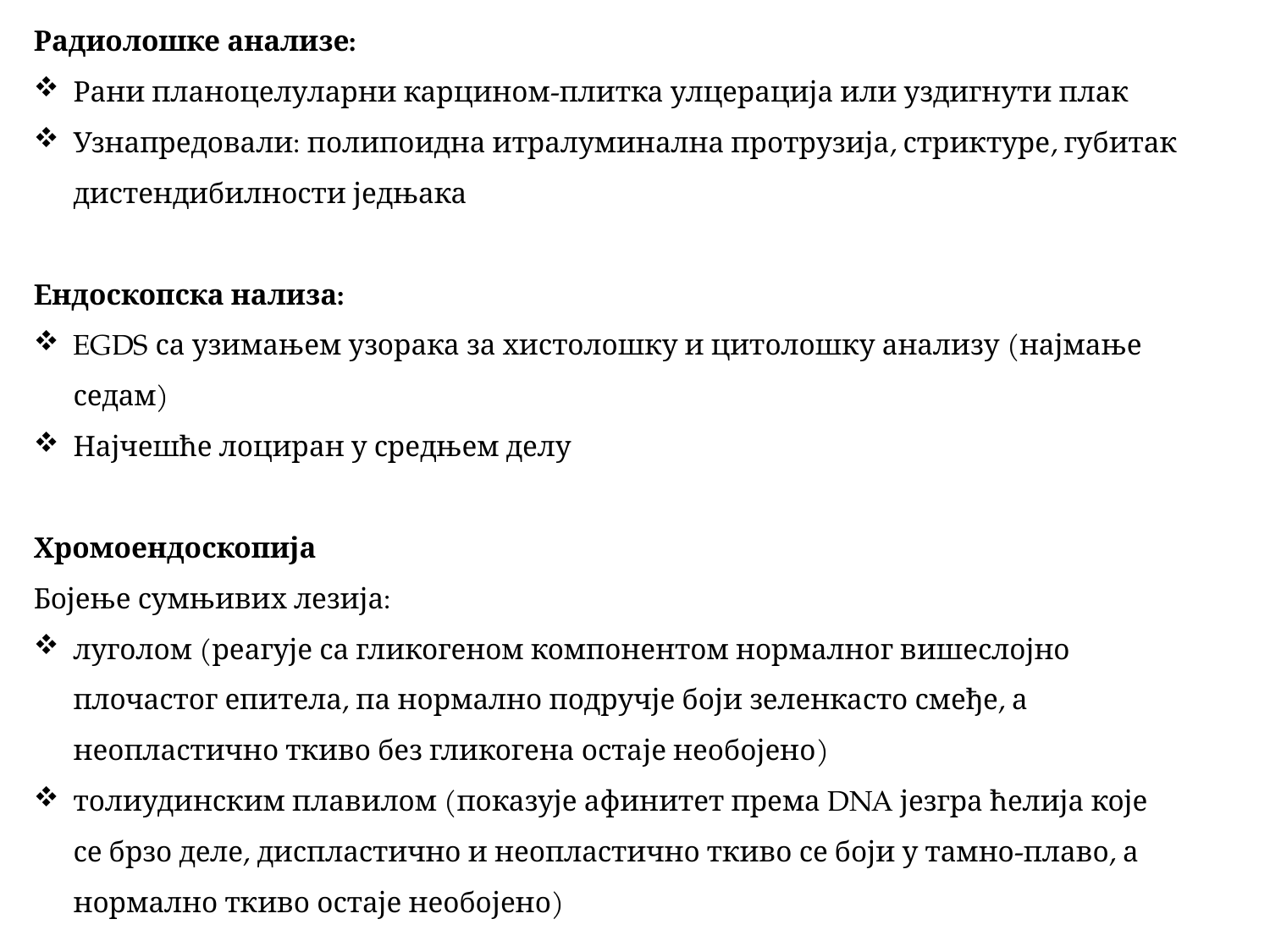

Радиолошке анализе:
Рани планоцелуларни карцином-плитка улцерација или уздигнути плак
Узнапредовали: полипоидна итралуминална протрузија, стриктуре, губитак дистендибилности једњака

Ендоскопска нализа:
EGDS са узимањем узорака за хистолошку и цитолошку анализу (најмање седам)
Најчешће лоциран у средњем делу

Хромоендоскопија
Бојење сумњивих лезија:
луголом (реагује са гликогеном компонентом нормалног вишеслојно плочастог епитела, па нормално подручје боји зеленкасто смеђе, а неопластично ткиво без гликогена остаје необојено)
толиудинским плавилом (показује афинитет према DNA језгра ћелија које се брзо деле, диспластично и неопластично ткиво се боји у тамно-плаво, а нормално ткиво остаје необојено)